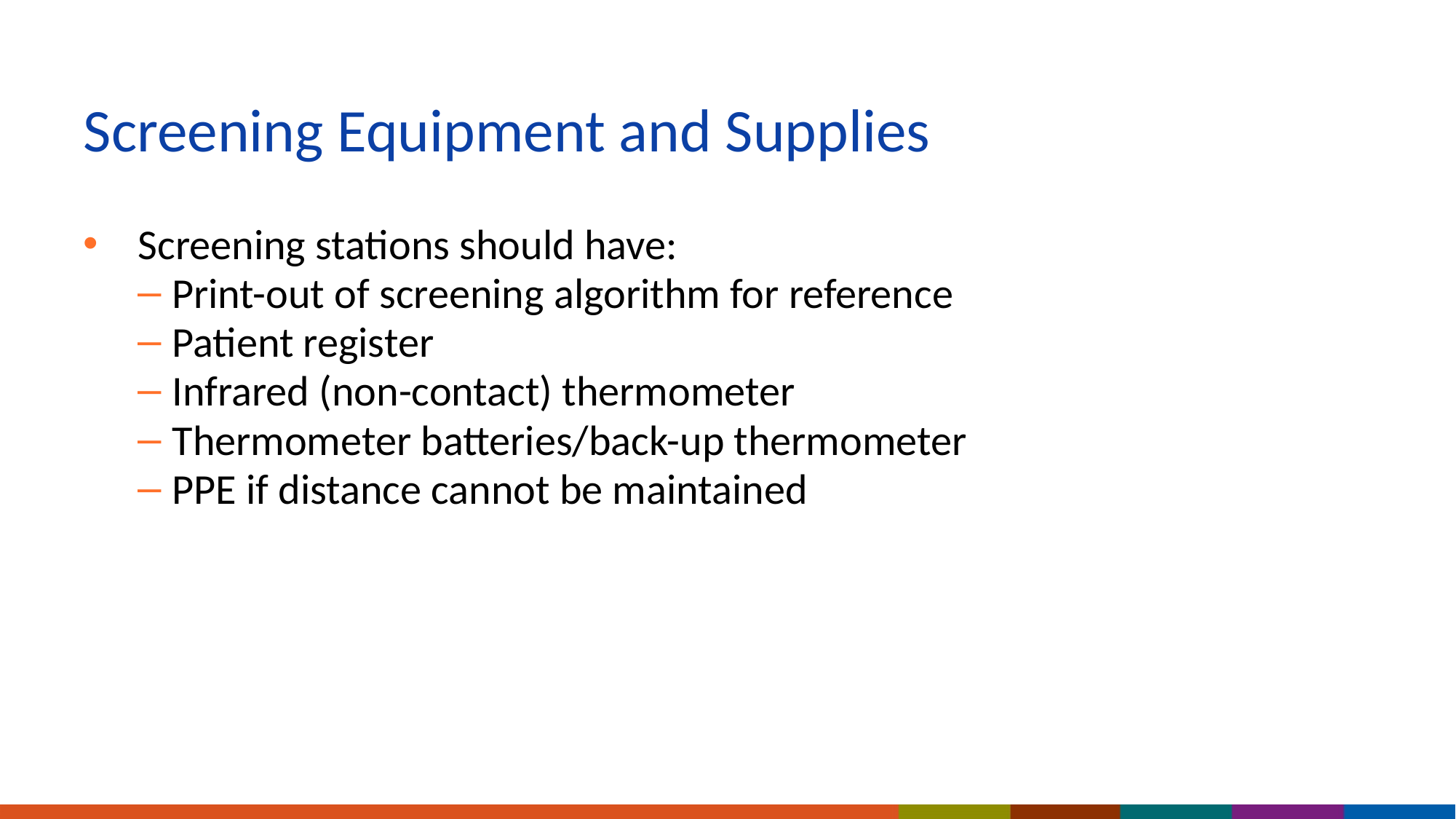

# Screening Equipment and Supplies
Screening stations should have:
Print-out of screening algorithm for reference
Patient register
Infrared (non-contact) thermometer
Thermometer batteries/back-up thermometer
PPE if distance cannot be maintained